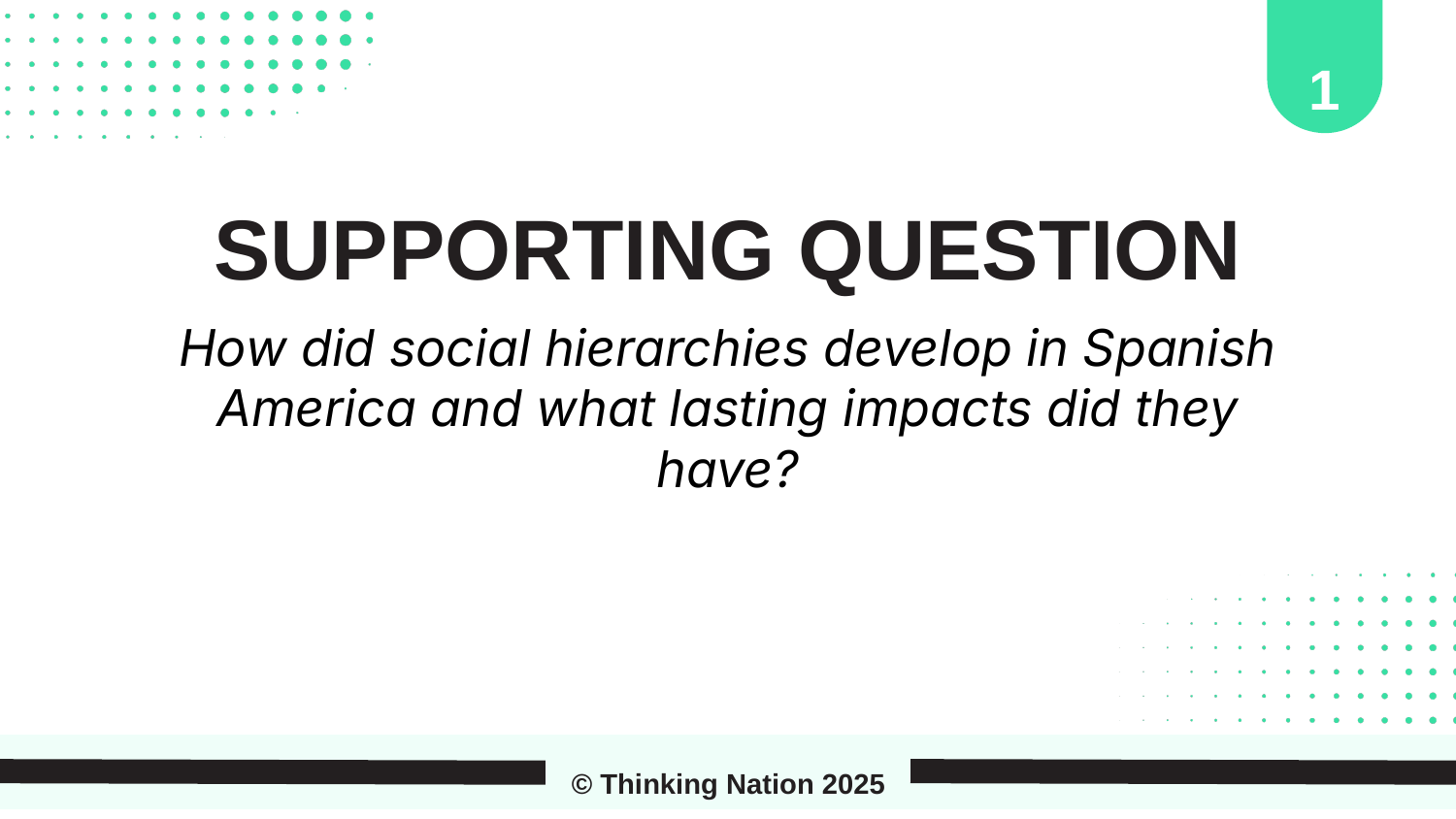

1
SUPPORTING QUESTION
How did social hierarchies develop in Spanish America and what lasting impacts did they have?

© Thinking Nation 2025